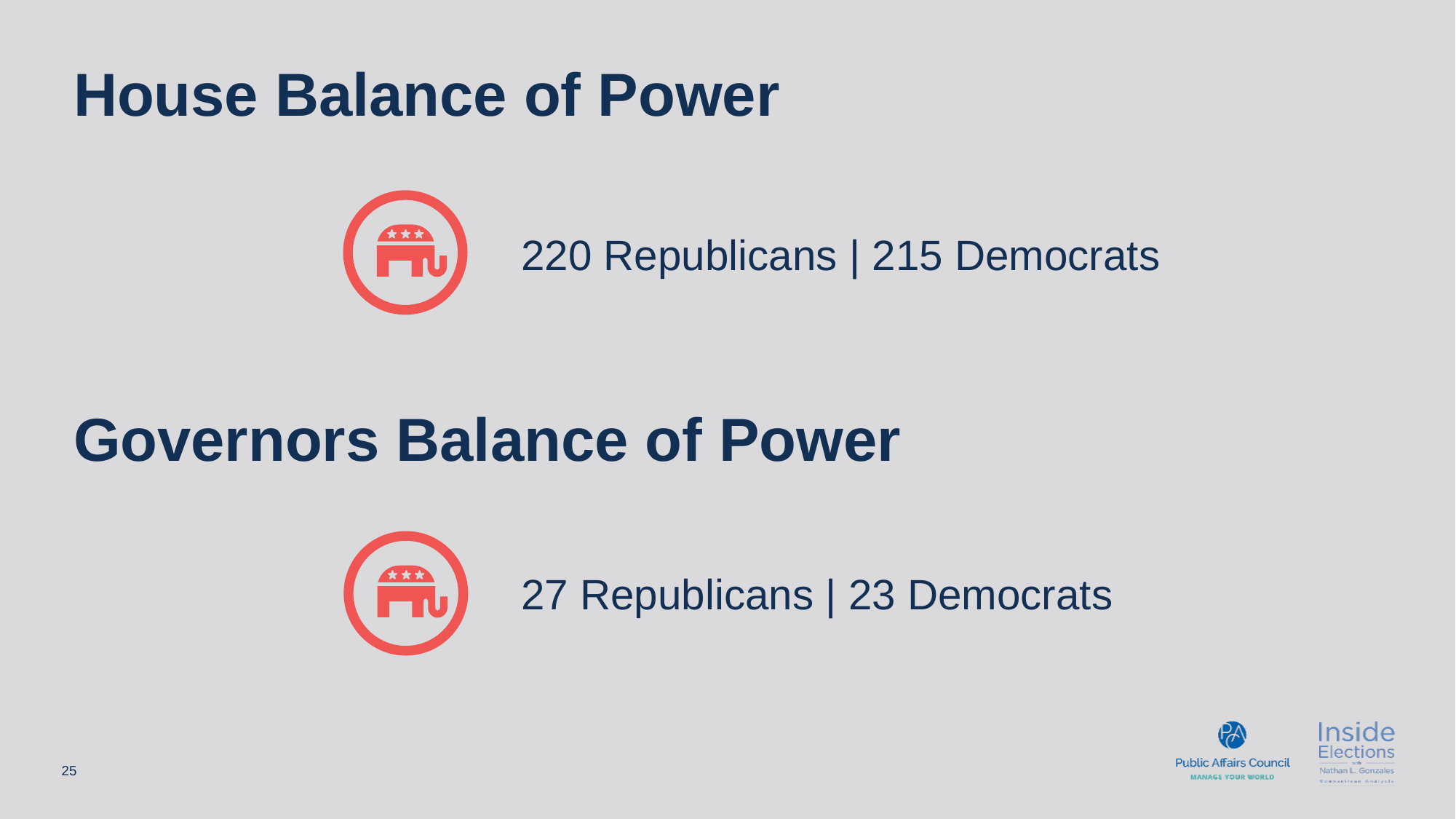

# House Balance of Power

220 Republicans | 215 Democrats
Governors Balance of Power

27 Republicans | 23 Democrats